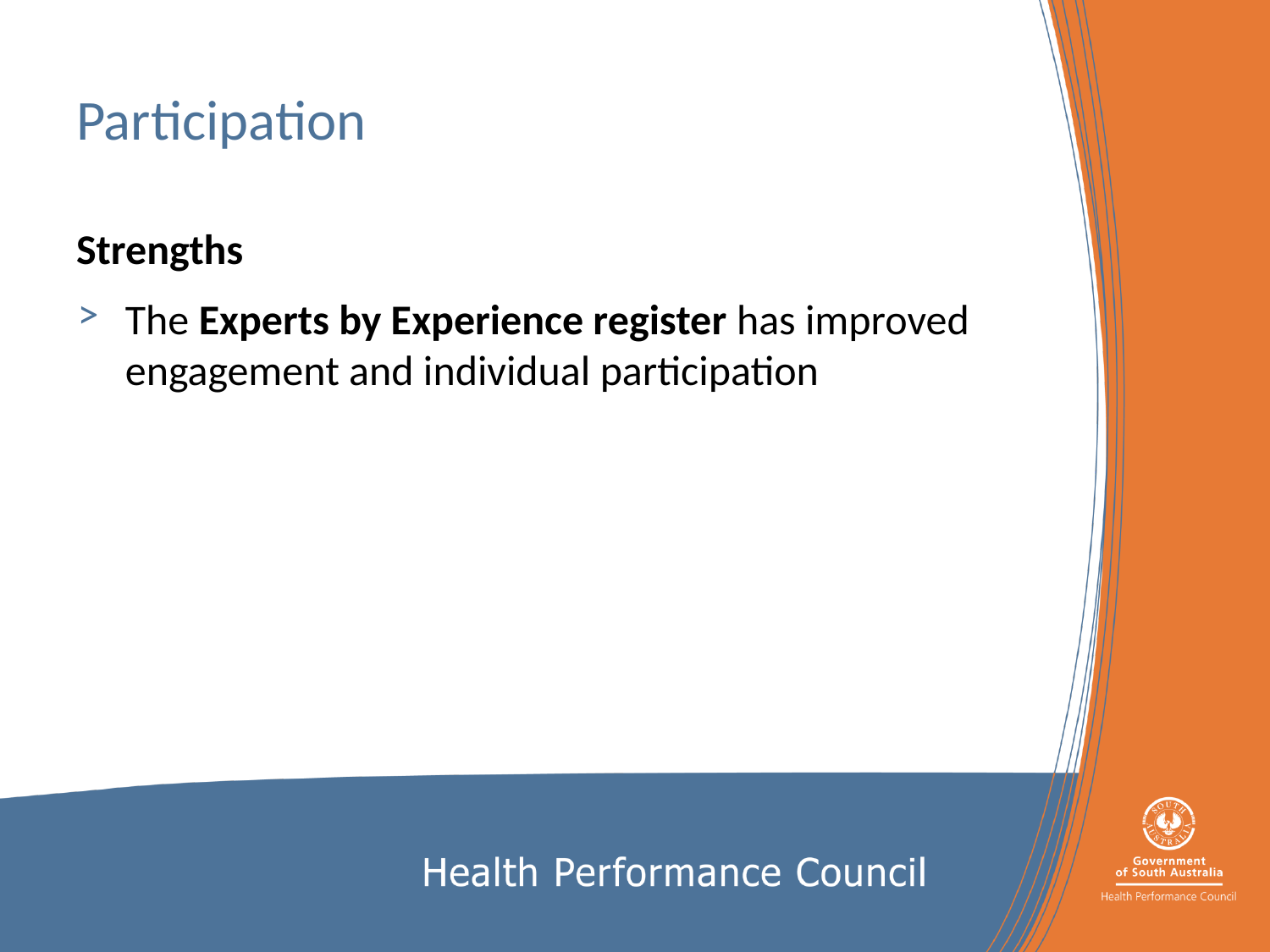

# Participation
Strengths
The Experts by Experience register has improved engagement and individual participation